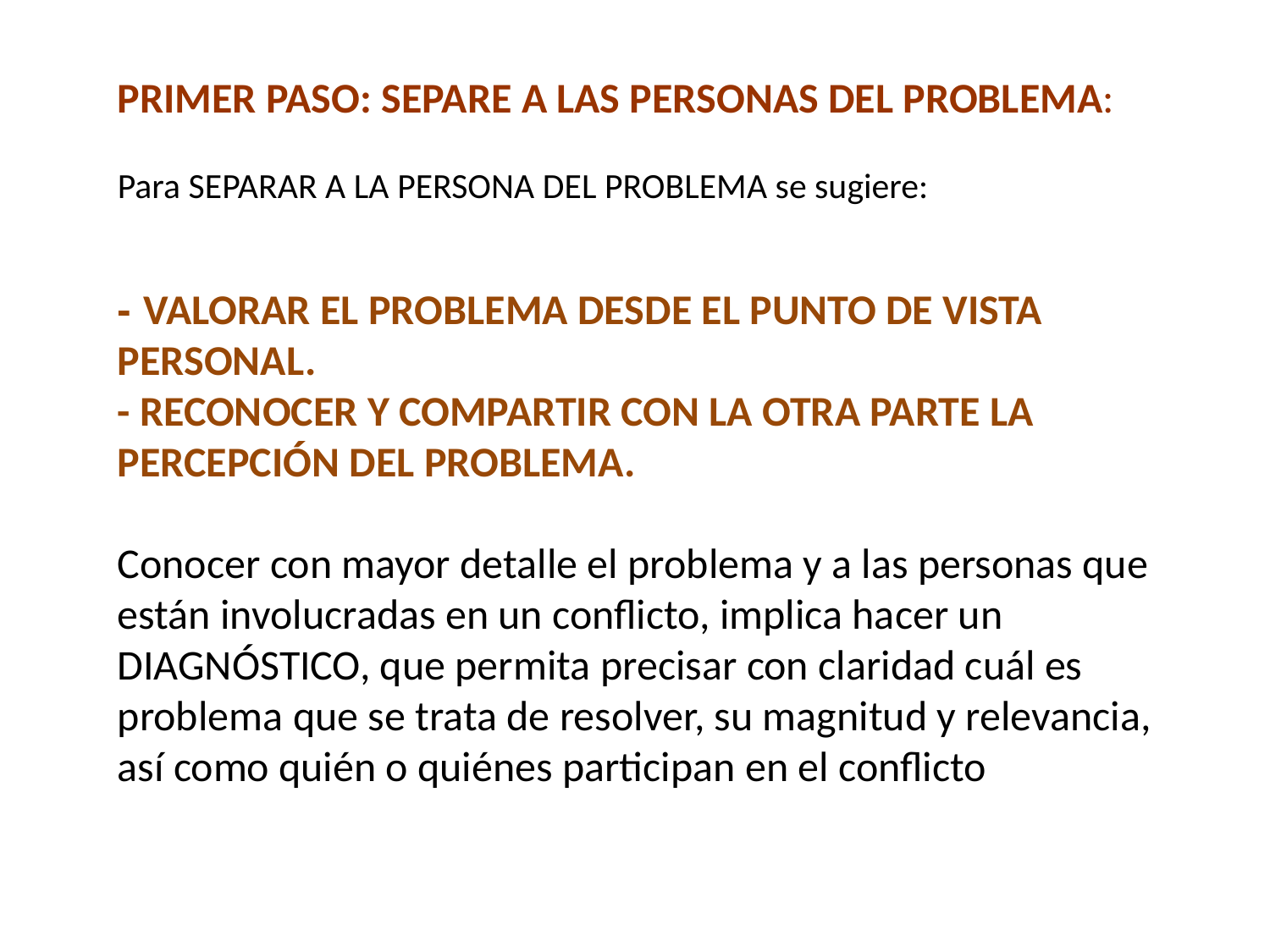

PRIMER PASO: SEPARE A LAS PERSONAS DEL PROBLEMA:

Para SEPARAR A LA PERSONA DEL PROBLEMA se sugiere:

- VALORAR EL PROBLEMA DESDE EL PUNTO DE VISTA PERSONAL.
- RECONOCER Y COMPARTIR CON LA OTRA PARTE LA PERCEPCIÓN DEL PROBLEMA.

Conocer con mayor detalle el problema y a las personas que están involucradas en un conflicto, implica hacer un DIAGNÓSTICO, que permita precisar con claridad cuál es problema que se trata de resolver, su magnitud y relevancia, así como quién o quiénes participan en el conflicto